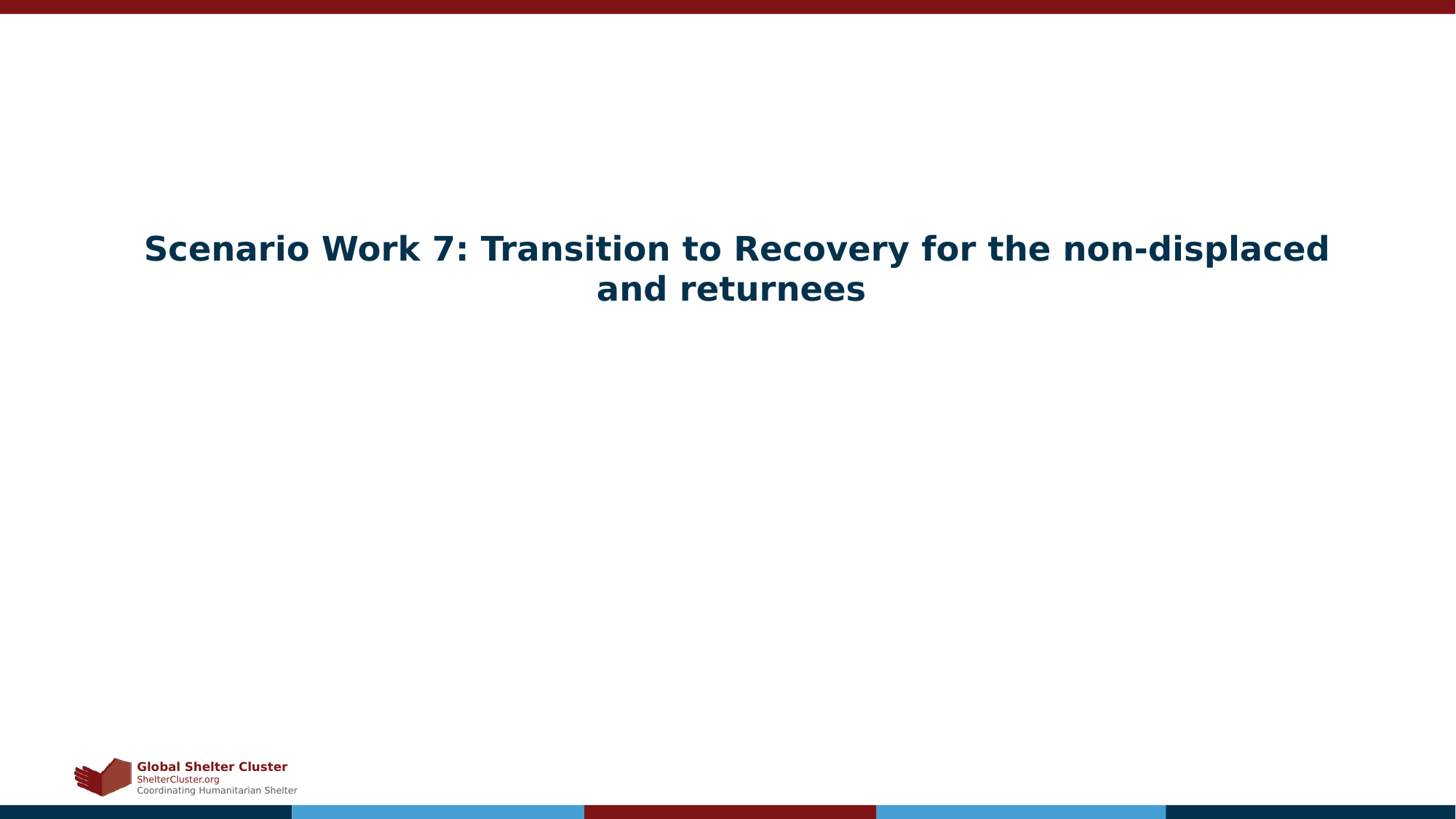

# Scenario Work 7: Transition to Recovery for the non-displaced and returnees